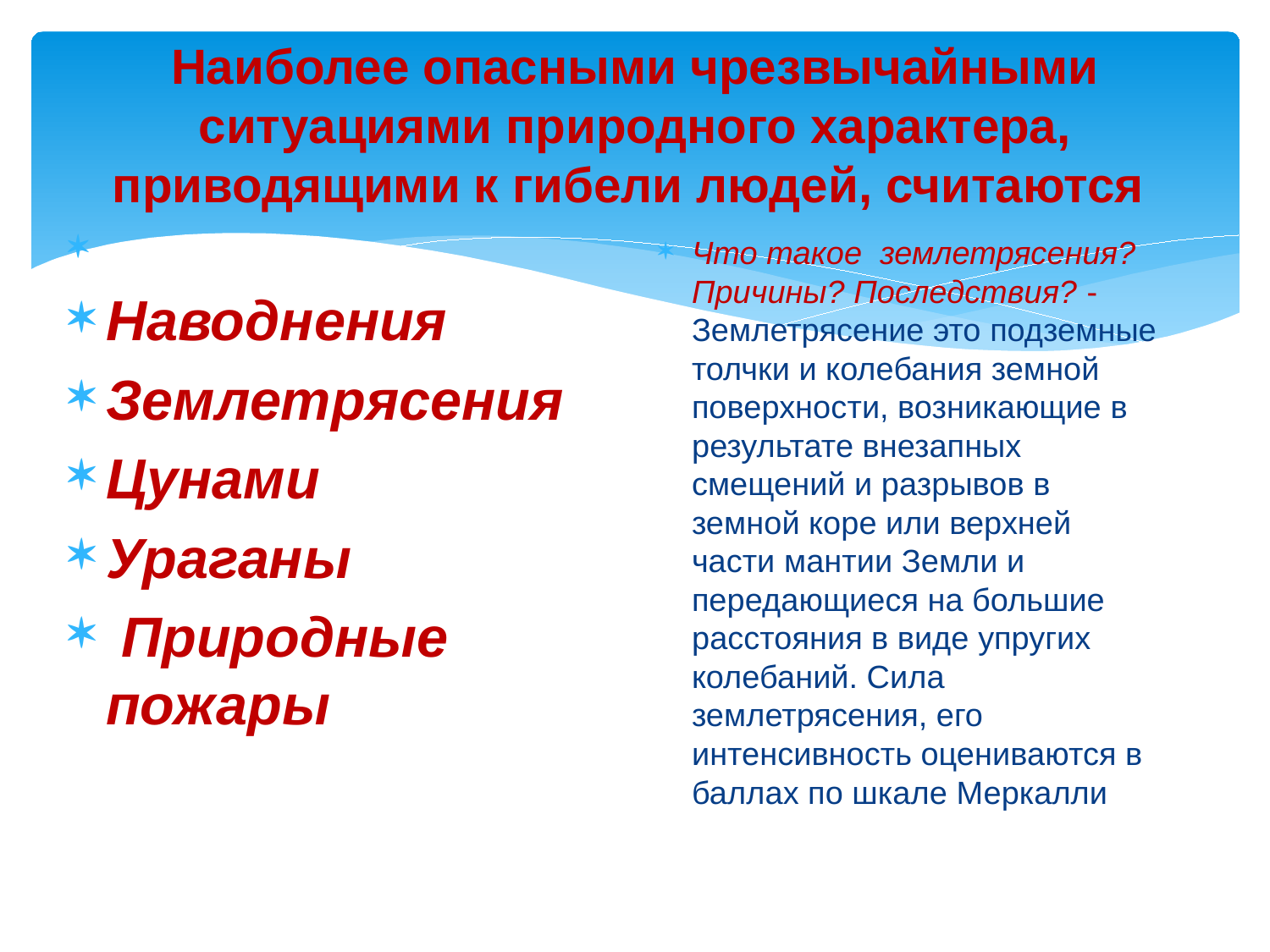

# Наиболее опасными чрезвычайными ситуациями природного характера, приводящими к гибели людей, считаются

Наводнения
Землетрясения
Цунами
Ураганы
 Природные пожары

Что такое  землетрясения? Причины? Последствия? - Землетрясение это подземные толчки и колебания земной поверхности, возникающие в результате внезапных смещений и разрывов в земной коре или верхней части мантии Земли и передающиеся на большие расстояния в виде упругих колебаний. Сила землетрясения, его интенсивность оцениваются в баллах по шкале Меркалли